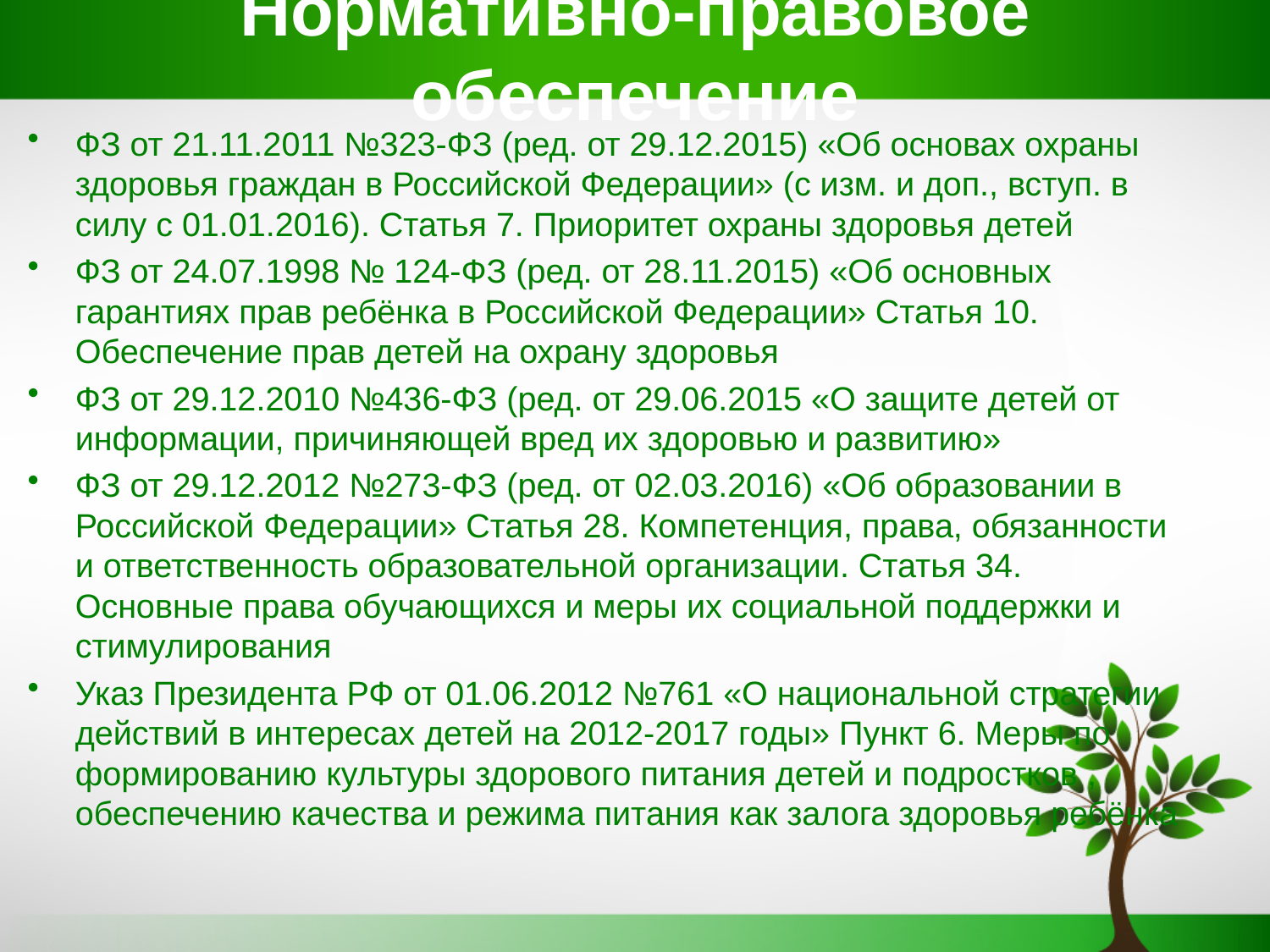

# Нормативно-правовое обеспечение
ФЗ от 21.11.2011 №323-ФЗ (ред. от 29.12.2015) «Об основах охраны здоровья граждан в Российской Федерации» (с изм. и доп., вступ. в силу с 01.01.2016). Статья 7. Приоритет охраны здоровья детей
ФЗ от 24.07.1998 № 124-ФЗ (ред. от 28.11.2015) «Об основных гарантиях прав ребёнка в Российской Федерации» Статья 10. Обеспечение прав детей на охрану здоровья
ФЗ от 29.12.2010 №436-ФЗ (ред. от 29.06.2015 «О защите детей от информации, причиняющей вред их здоровью и развитию»
ФЗ от 29.12.2012 №273-ФЗ (ред. от 02.03.2016) «Об образовании в Российской Федерации» Статья 28. Компетенция, права, обязанности и ответственность образовательной организации. Статья 34. Основные права обучающихся и меры их социальной поддержки и стимулирования
Указ Президента РФ от 01.06.2012 №761 «О национальной стратегии действий в интересах детей на 2012-2017 годы» Пункт 6. Меры по формированию культуры здорового питания детей и подростков , обеспечению качества и режима питания как залога здоровья ребёнка